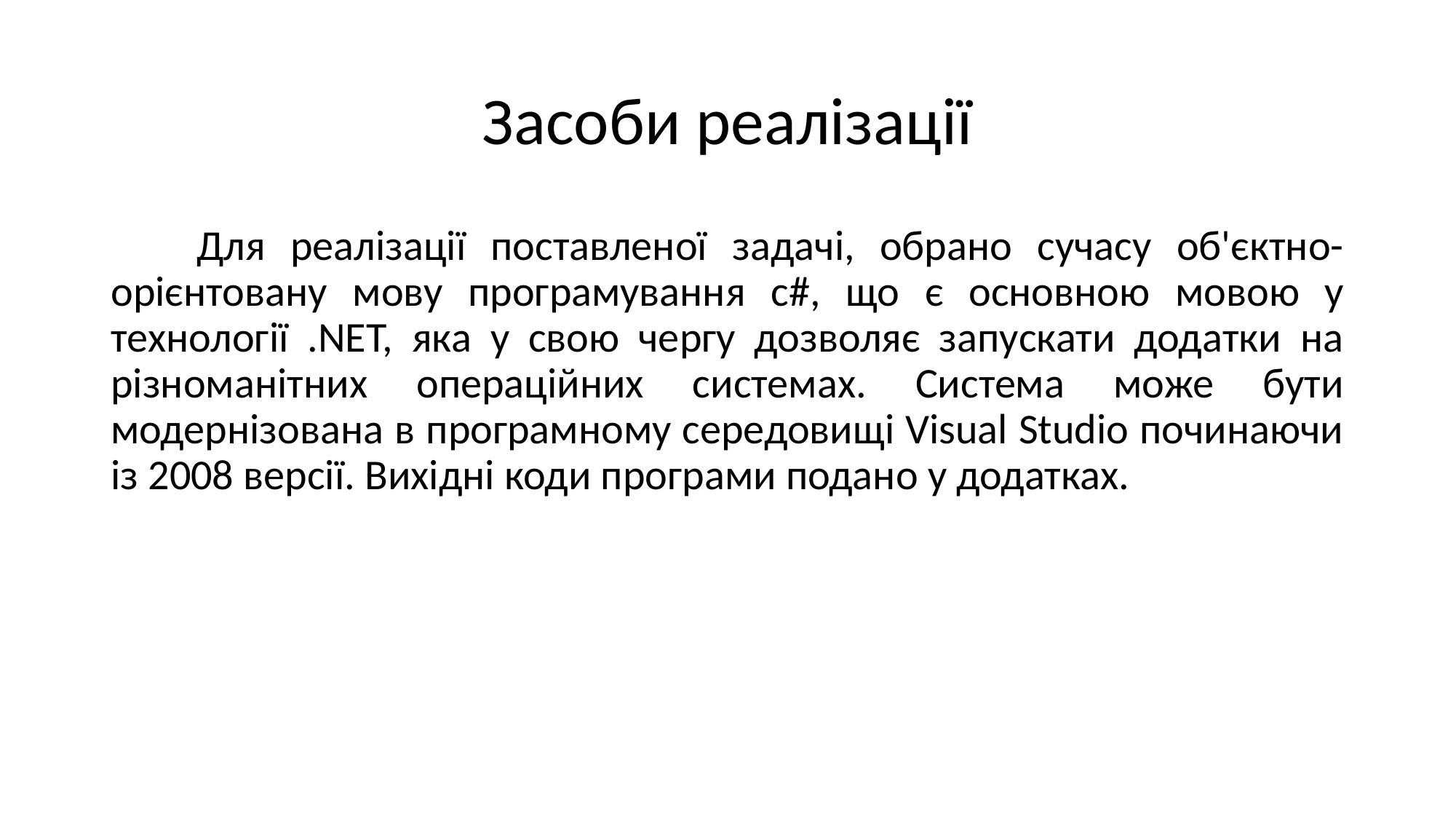

# Засоби реалізації
Для реалізації поставленої задачі, обрано сучасу об'єктно-орієнтовану мову програмування c#, що є основною мовою у технології .NET, яка у свою чергу дозволяє запускати додатки на різноманітних операційних системах. Система може бути модернізована в програмному середовищі Visual Studio починаючи із 2008 версії. Вихідні коди програми подано у додатках.